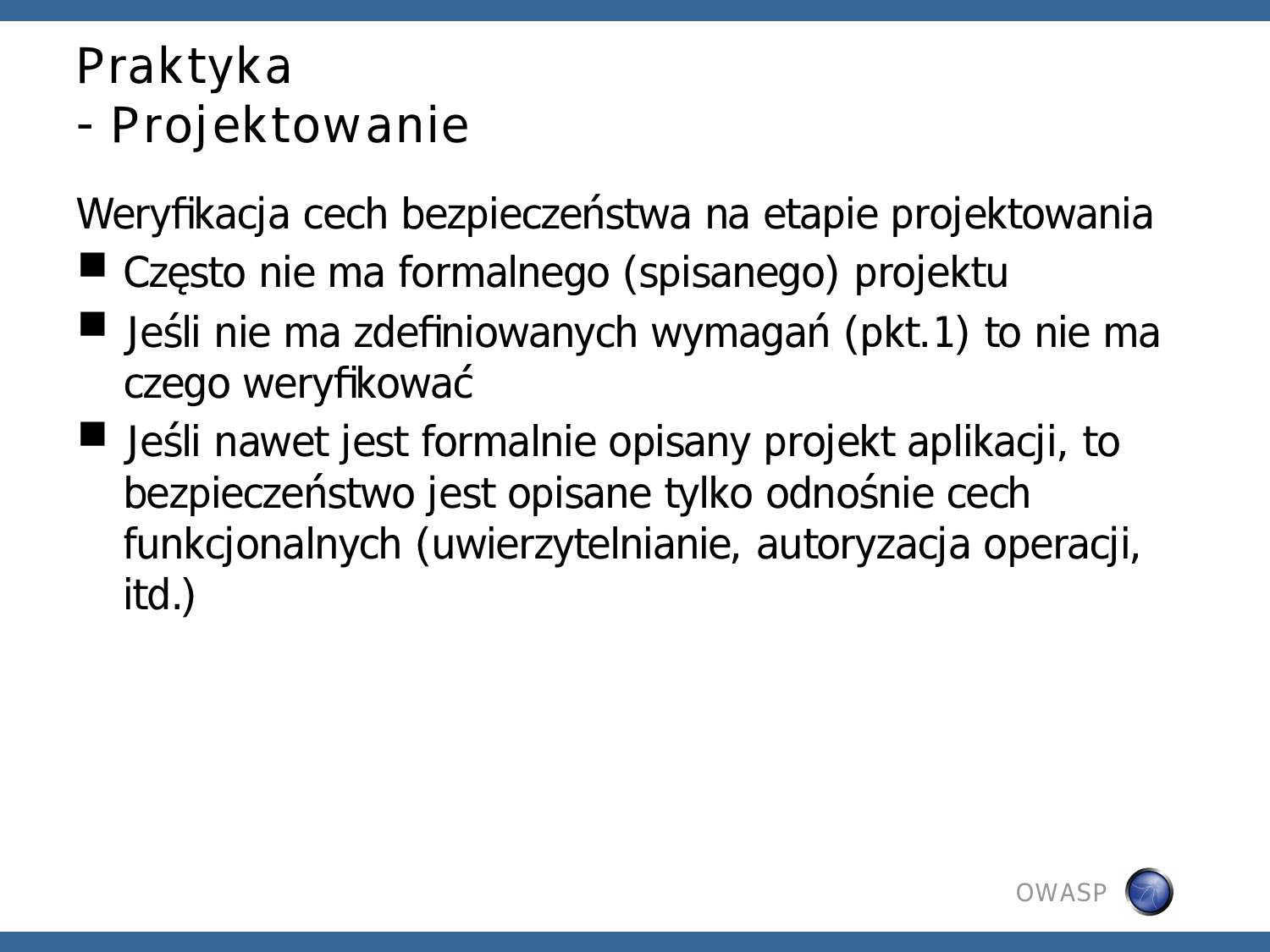

# Praktyka - Projektowanie
Weryfikacja cech bezpieczeństwa na etapie projektowania
Często nie ma formalnego (spisanego) projektu
Jeśli nie ma zdefiniowanych wymagań (pkt.1) to nie ma czego weryfikować
Jeśli nawet jest formalnie opisany projekt aplikacji, to bezpieczeństwo jest opisane tylko odnośnie cech funkcjonalnych (uwierzytelnianie, autoryzacja operacji, itd.)